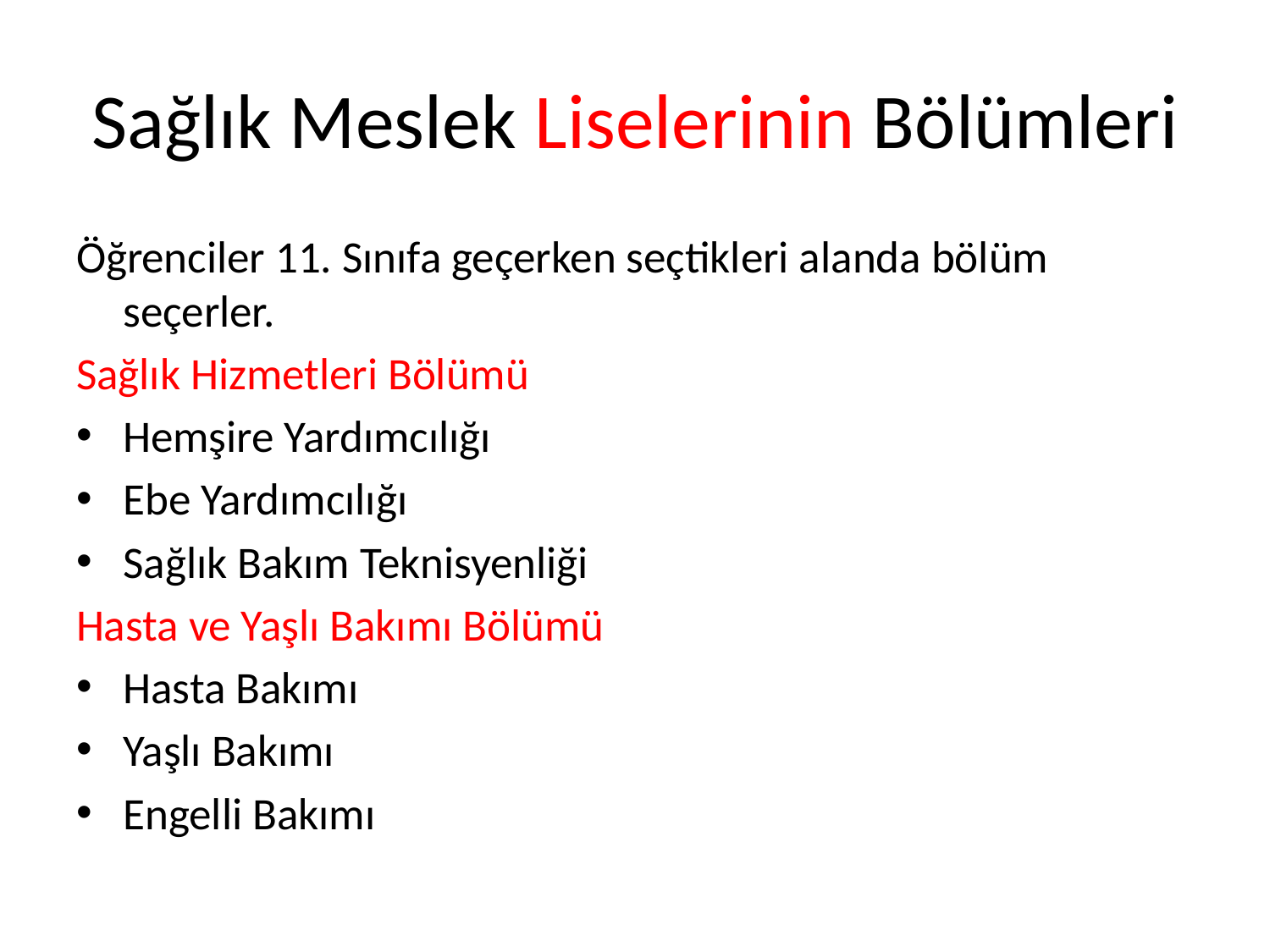

# Sağlık Meslek Liselerinin Bölümleri
Öğrenciler 11. Sınıfa geçerken seçtikleri alanda bölüm seçerler.
Sağlık Hizmetleri Bölümü
Hemşire Yardımcılığı
Ebe Yardımcılığı
Sağlık Bakım Teknisyenliği
Hasta ve Yaşlı Bakımı Bölümü
Hasta Bakımı
Yaşlı Bakımı
Engelli Bakımı